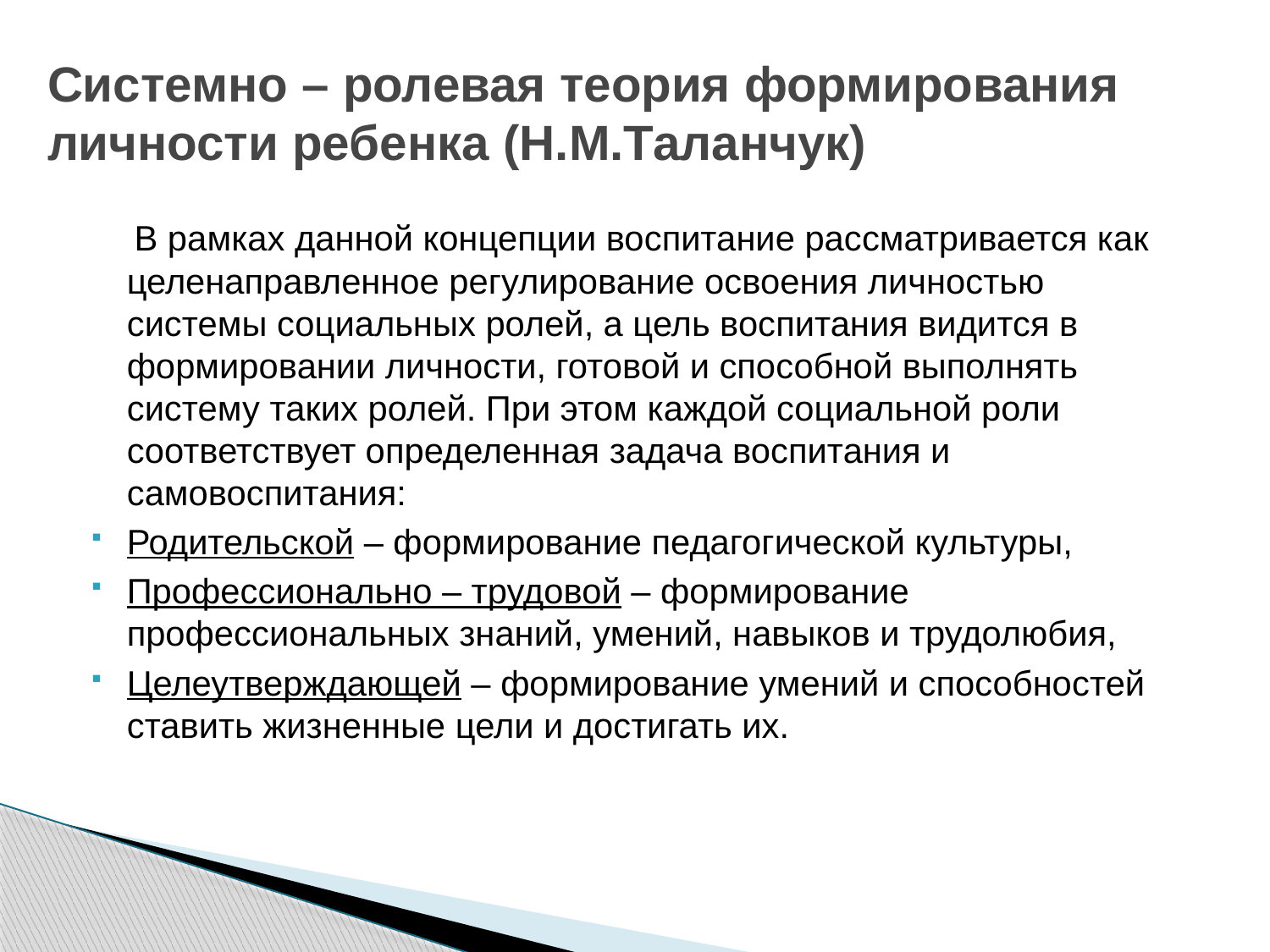

# Системно – ролевая теория формирования личности ребенка (Н.М.Таланчук)
    В рамках данной концепции воспитание рассматривается как целенаправленное регулирование освоения личностью системы социальных ролей, а цель воспитания видится в формировании личности, готовой и способной выполнять систему таких ролей. При этом каждой социальной роли соответствует определенная задача воспитания и самовоспитания:
Родительской – формирование педагогической культуры,
Профессионально – трудовой – формирование профессиональных знаний, умений, навыков и трудолюбия,
Целеутверждающей – формирование умений и способностей ставить жизненные цели и достигать их.